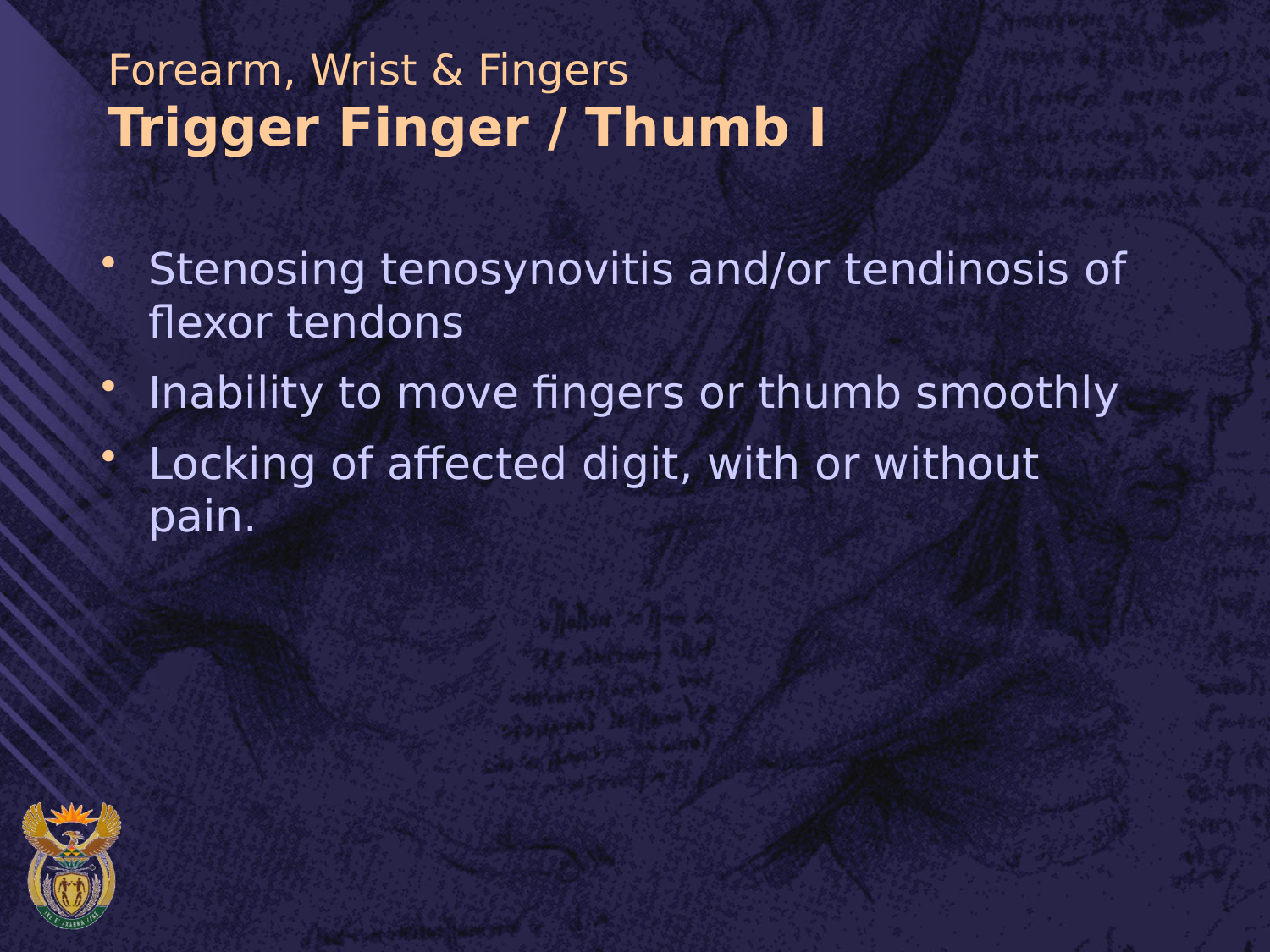

# Forearm, Wrist & Fingers Trigger Finger / Thumb I
Stenosing tenosynovitis and/or tendinosis of flexor tendons
Inability to move fingers or thumb smoothly
Locking of affected digit, with or without pain.